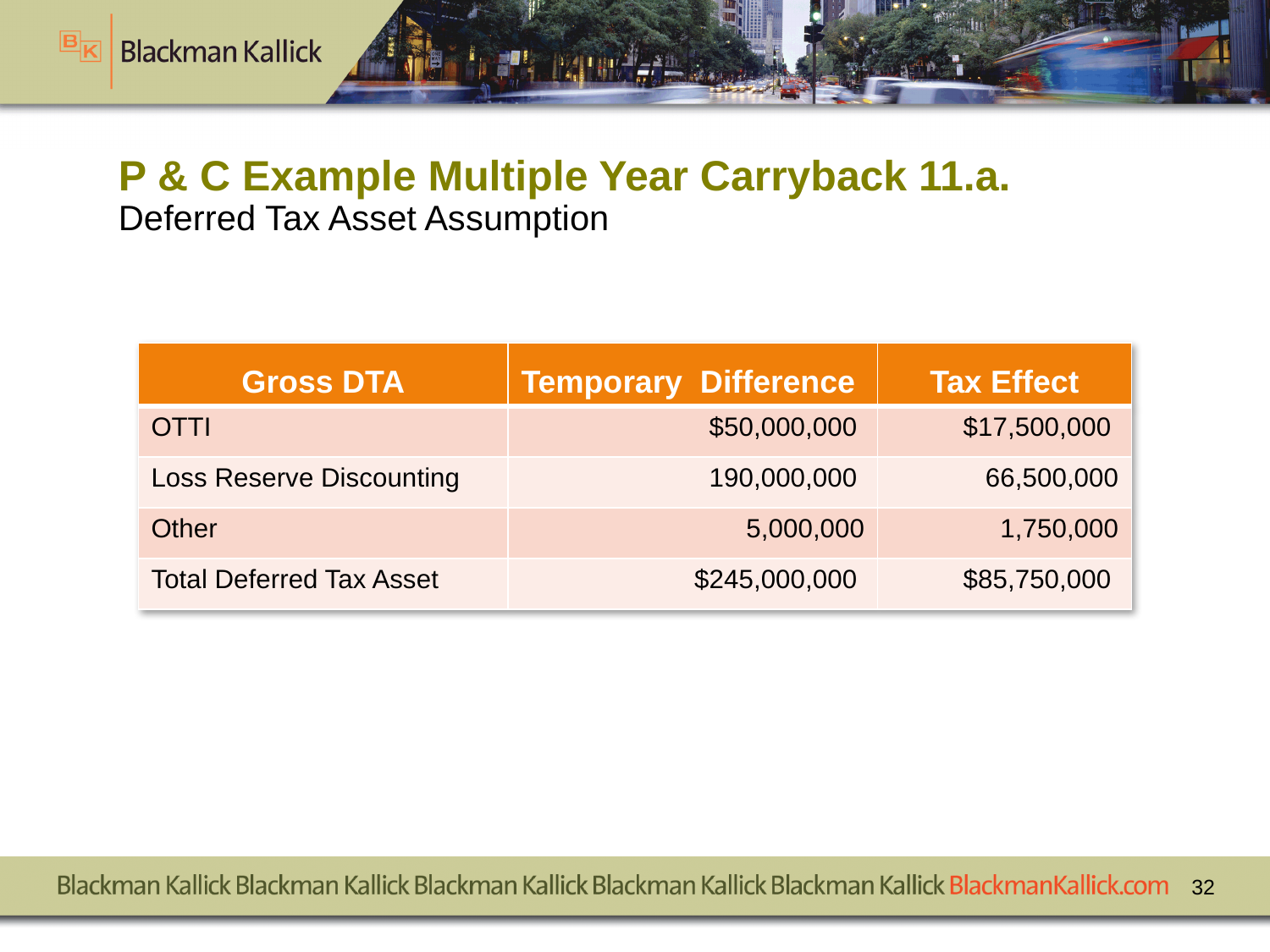

# P & C Example Multiple Year Carryback 11.a. Deferred Tax Asset Assumption
| Gross DTA | Temporary Difference | Tax Effect |
| --- | --- | --- |
| OTTI | $50,000,000 | $17,500,000 |
| Loss Reserve Discounting | 190,000,000 | 66,500,000 |
| Other | 5,000,000 | 1,750,000 |
| Total Deferred Tax Asset | $245,000,000 | $85,750,000 |